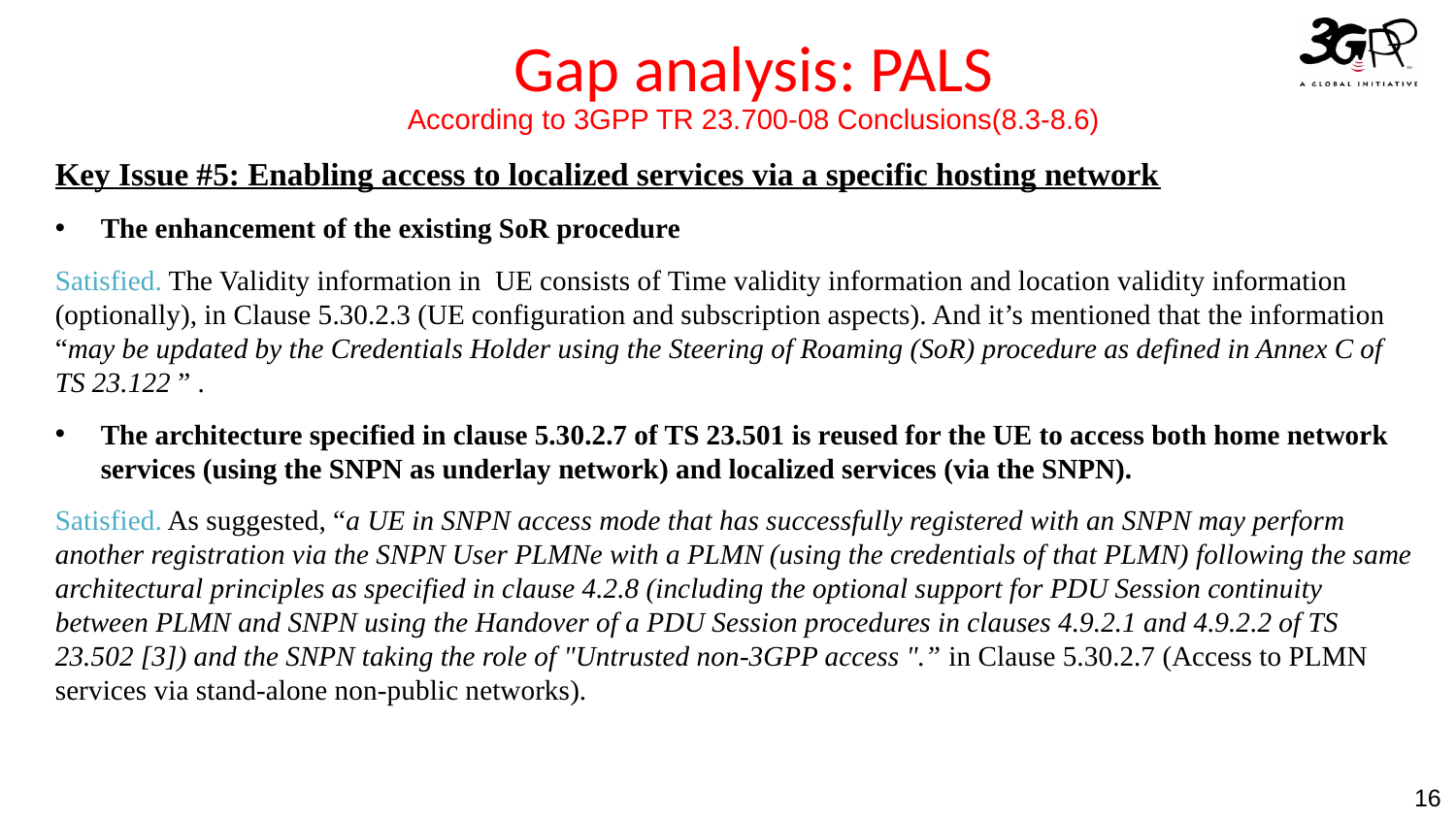

Gap analysis: PALS
According to 3GPP TR 23.700-08 Conclusions(8.3-8.6)
Key Issue #5: Enabling access to localized services via a specific hosting network
The enhancement of the existing SoR procedure
Satisfied. The Validity information in  UE consists of Time validity information and location validity information (optionally), in Clause 5.30.2.3 (UE configuration and subscription aspects). And it’s mentioned that the information “may be updated by the Credentials Holder using the Steering of Roaming (SoR) procedure as defined in Annex C of TS 23.122 ” .
The architecture specified in clause 5.30.2.7 of TS 23.501 is reused for the UE to access both home network services (using the SNPN as underlay network) and localized services (via the SNPN).
Satisfied. As suggested, “a UE in SNPN access mode that has successfully registered with an SNPN may perform another registration via the SNPN User PLMNe with a PLMN (using the credentials of that PLMN) following the same architectural principles as specified in clause 4.2.8 (including the optional support for PDU Session continuity between PLMN and SNPN using the Handover of a PDU Session procedures in clauses 4.9.2.1 and 4.9.2.2 of TS 23.502 [3]) and the SNPN taking the role of "Untrusted non-3GPP access ".” in Clause 5.30.2.7 (Access to PLMN services via stand-alone non-public networks).